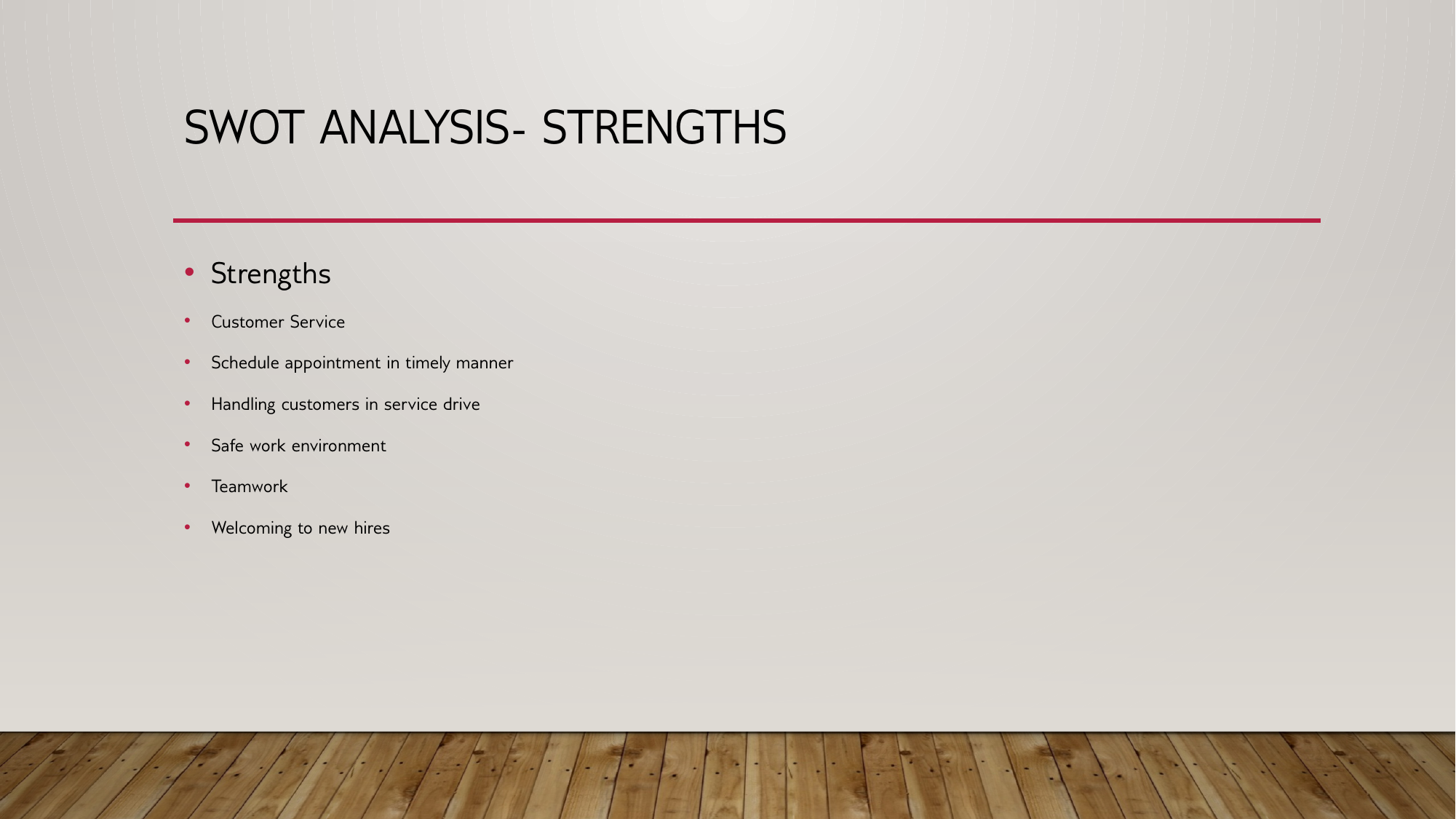

# SWOT Analysis- Strengths
Strengths
Customer Service
Schedule appointment in timely manner
Handling customers in service drive
Safe work environment
Teamwork
Welcoming to new hires